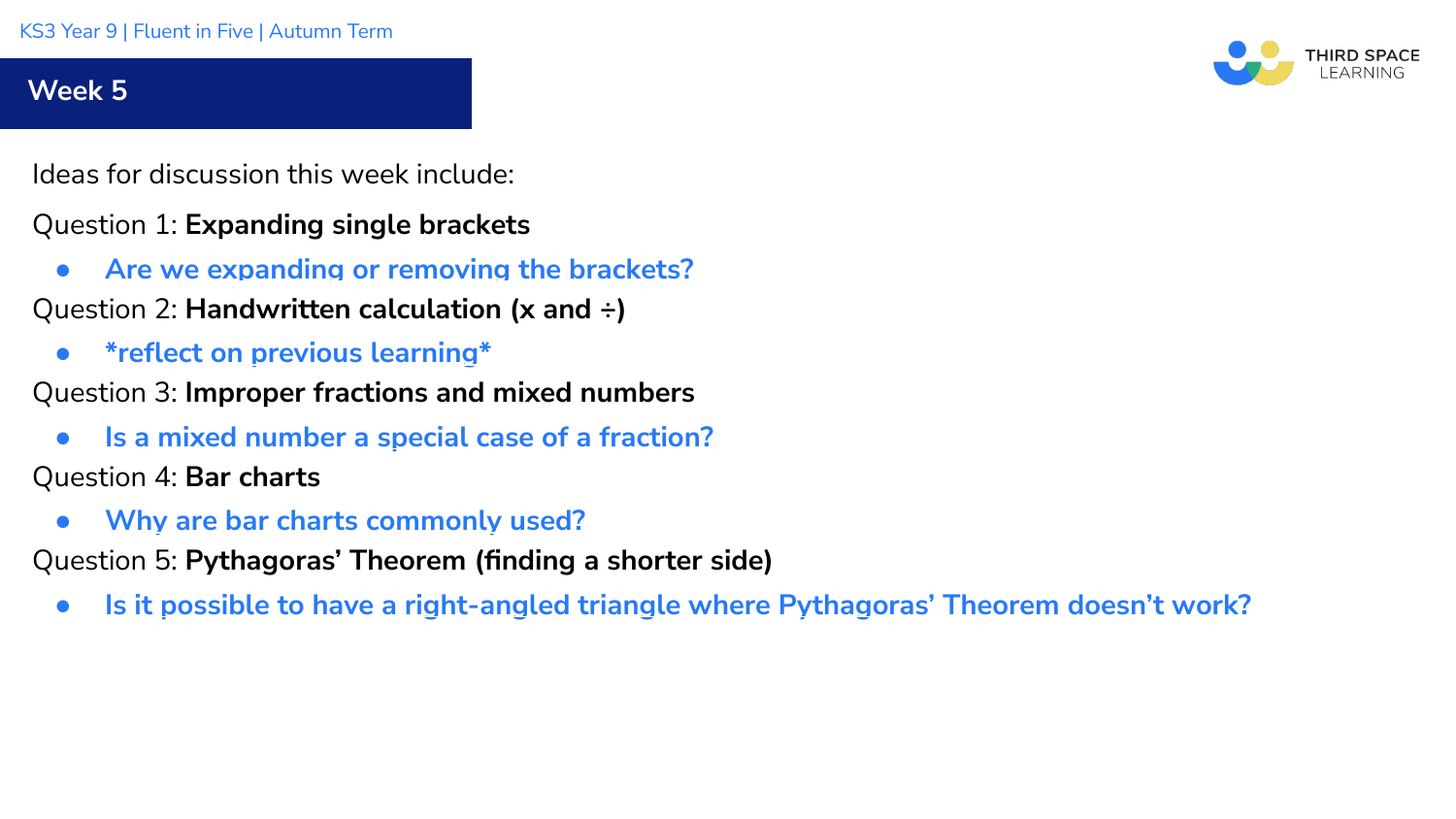

Week 5
| Ideas for discussion this week include: |
| --- |
| Question 1: Expanding single brackets Are we expanding or removing the brackets? |
| Question 2: Handwritten calculation (x and ÷) \*reflect on previous learning\* |
| Question 3: Improper fractions and mixed numbers Is a mixed number a special case of a fraction? |
| Question 4: Bar charts Why are bar charts commonly used? |
| Question 5: Pythagoras’ Theorem (finding a shorter side) Is it possible to have a right-angled triangle where Pythagoras’ Theorem doesn’t work? |